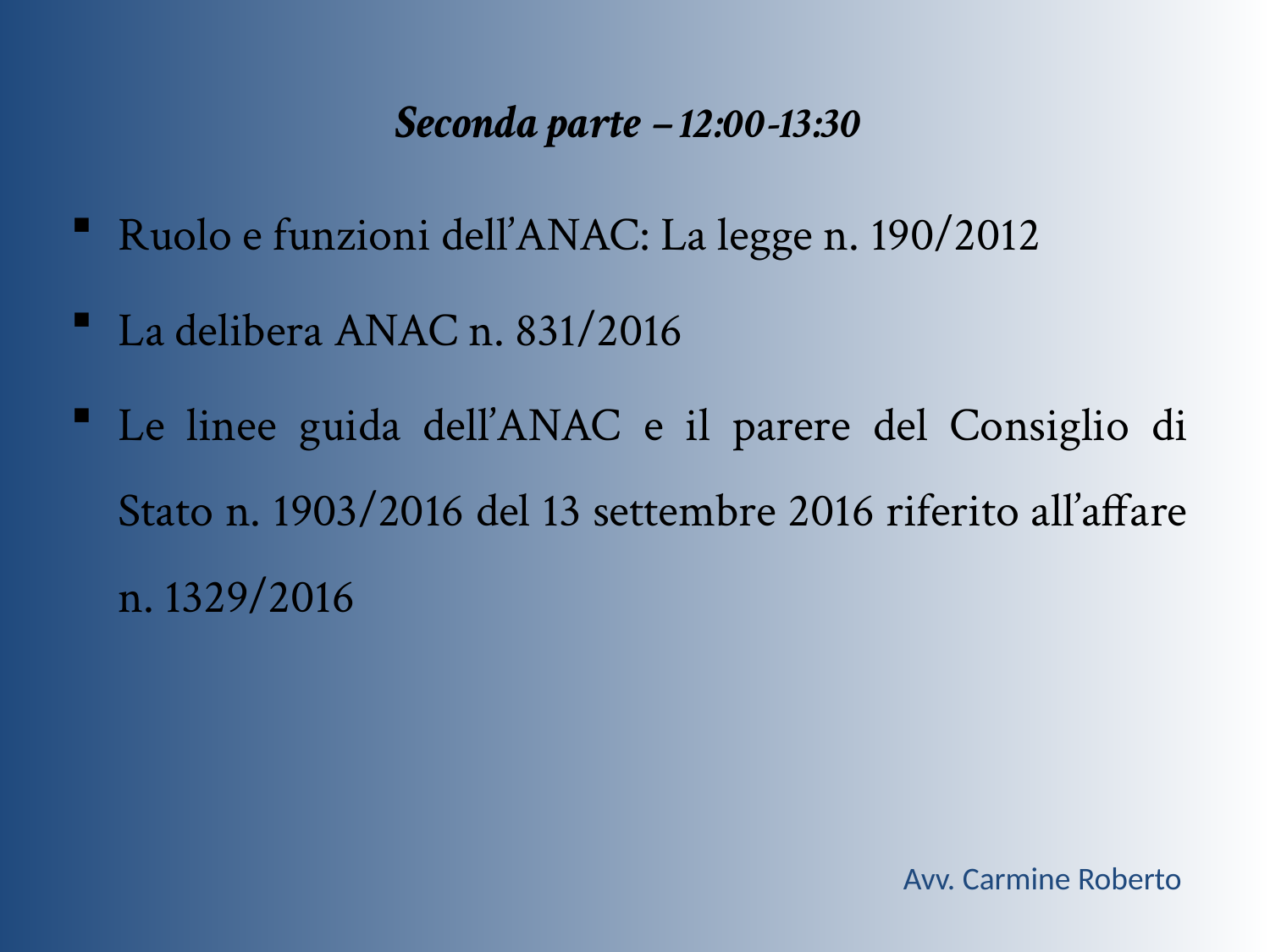

Seconda parte – 12:00-13:30
Ruolo e funzioni dell’ANAC: La legge n. 190/2012
La delibera ANAC n. 831/2016
Le linee guida dell’ANAC e il parere del Consiglio di Stato n. 1903/2016 del 13 settembre 2016 riferito all’affare n. 1329/2016

Avv. Carmine Roberto